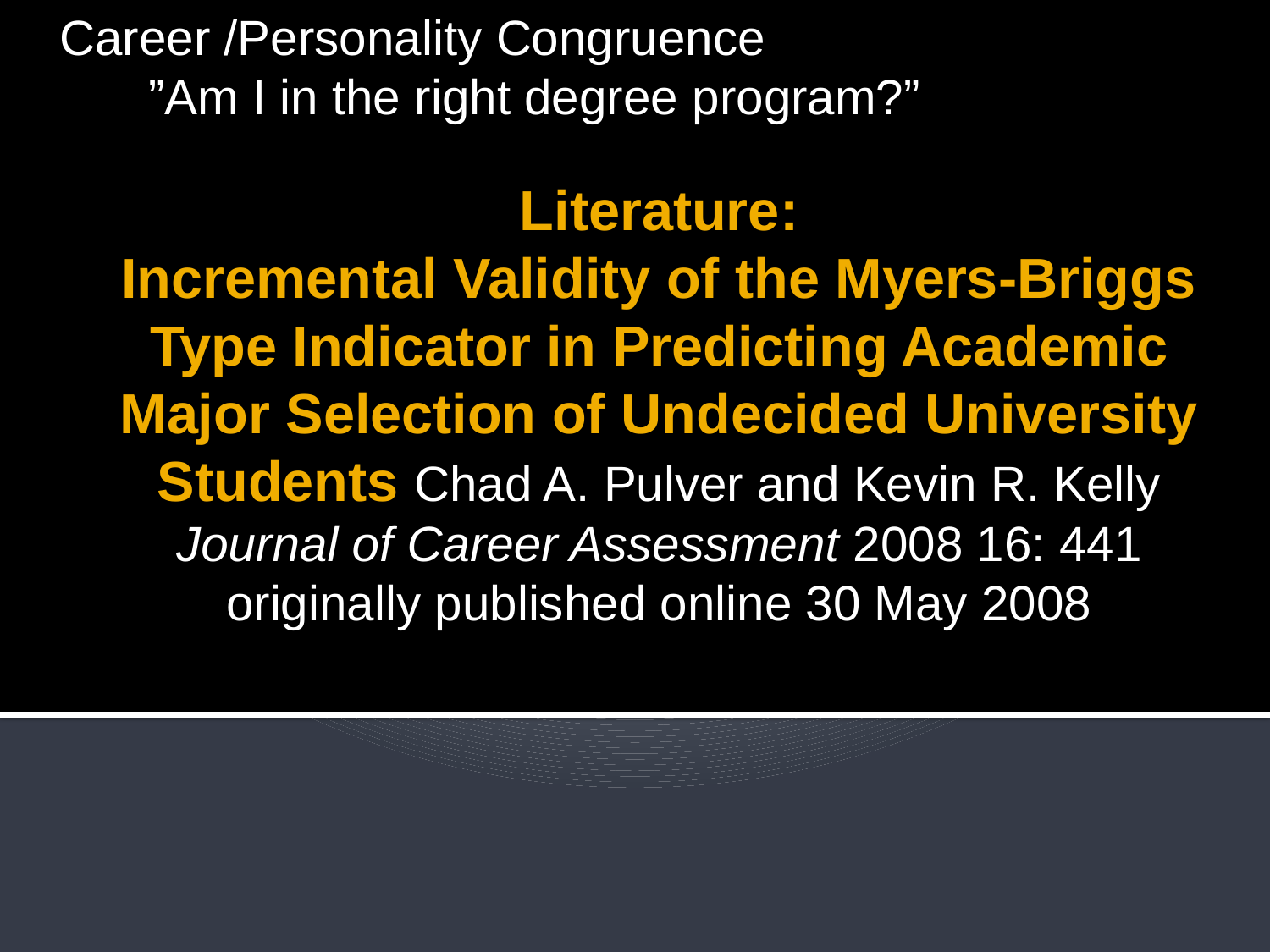

Career /Personality Congruence
	”Am I in the right degree program?”

# Literature: Incremental Validity of the Myers-Briggs Type Indicator in Predicting Academic Major Selection of Undecided University Students Chad A. Pulver and Kevin R. Kelly Journal of Career Assessment 2008 16: 441 originally published online 30 May 2008